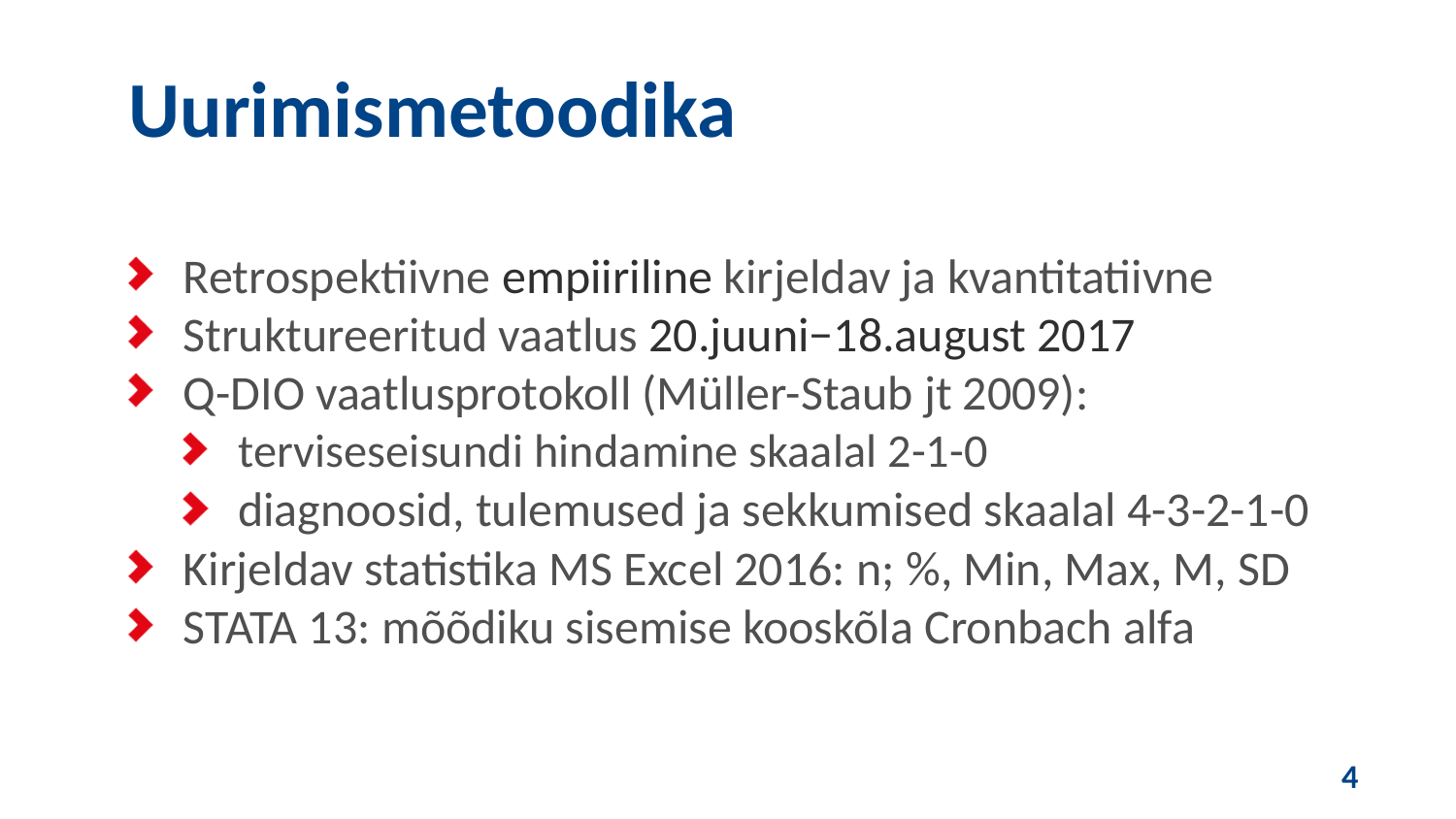

Uurimismetoodika
Retrospektiivne empiiriline kirjeldav ja kvantitatiivne
Struktureeritud vaatlus 20.juuni−18.august 2017
Q-DIO vaatlusprotokoll (Müller-Staub jt 2009):
terviseseisundi hindamine skaalal 2-1-0
diagnoosid, tulemused ja sekkumised skaalal 4-3-2-1-0
Kirjeldav statistika MS Excel 2016: n; %, Min, Max, M, SD
STATA 13: mõõdiku sisemise kooskõla Cronbach alfa